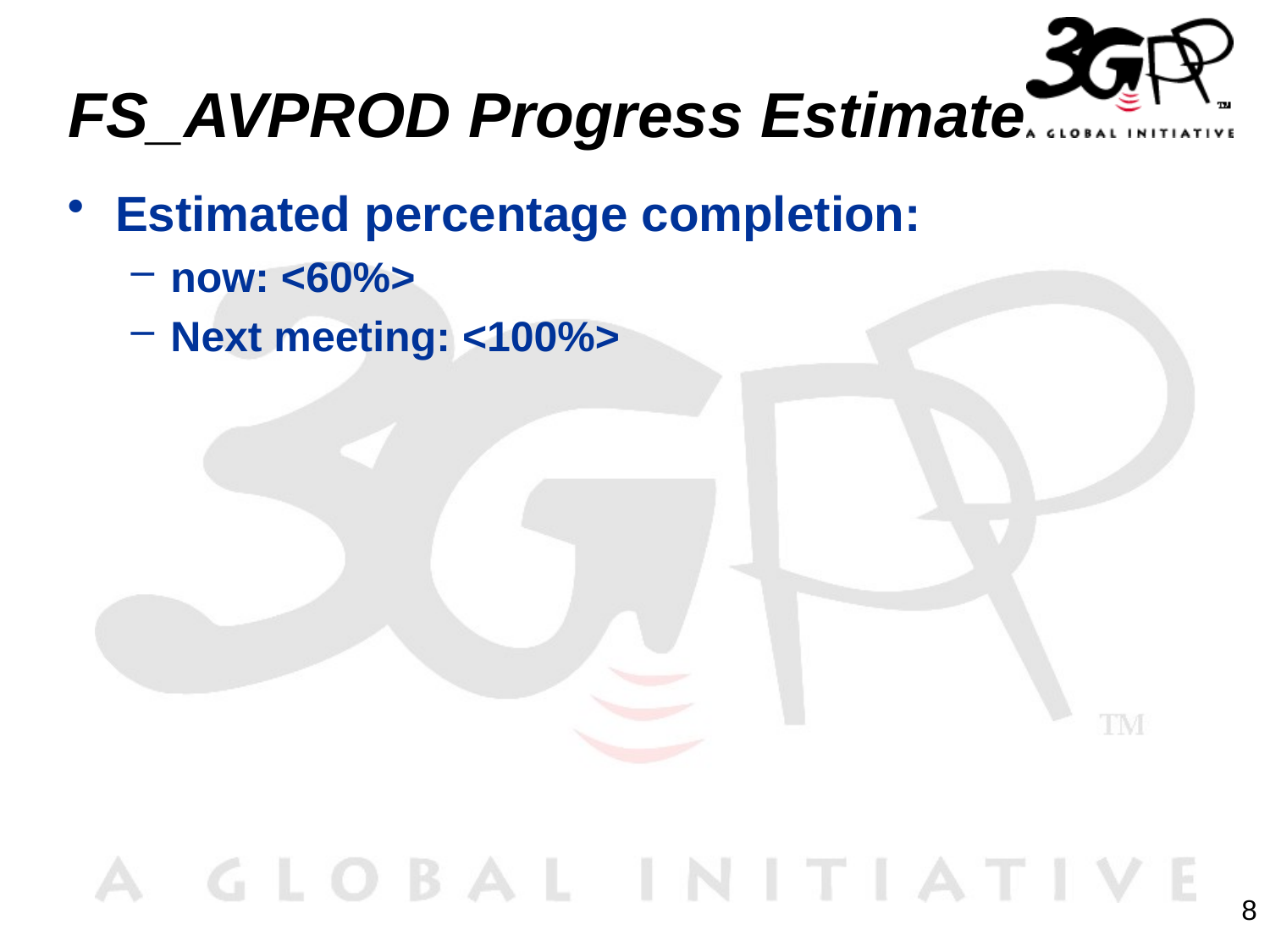

# FS_AVPROD Progress Estimate
Estimated percentage completion:
now: <60%>
Next meeting: <100%>
8